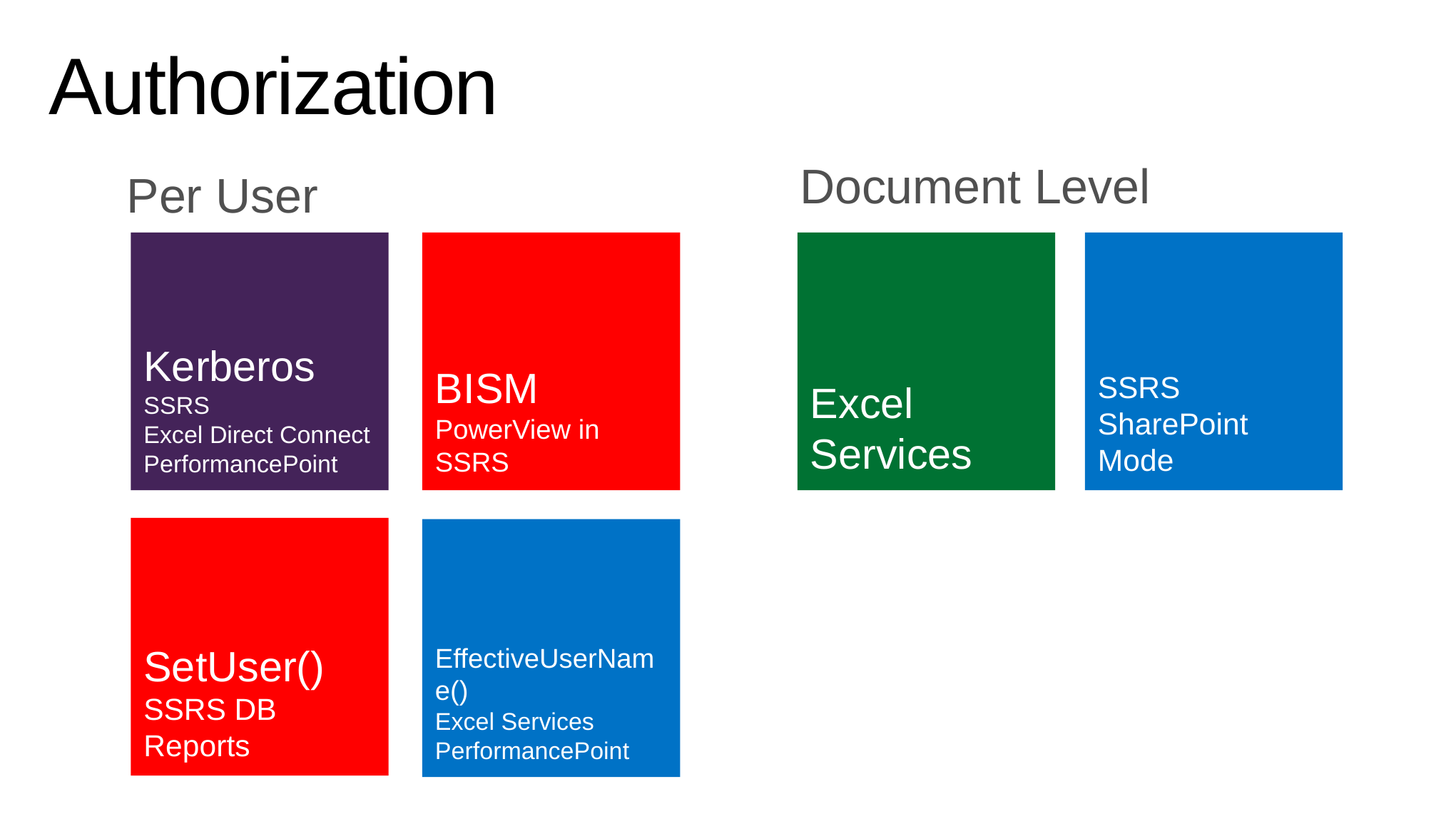

# Authorization
Document Level
Per User
Kerberos
SSRS
Excel Direct Connect
PerformancePoint
BISM
PowerView in SSRS
Excel Services
SSRS SharePoint Mode
SetUser()
SSRS DB Reports
EffectiveUserName()
Excel Services
PerformancePoint